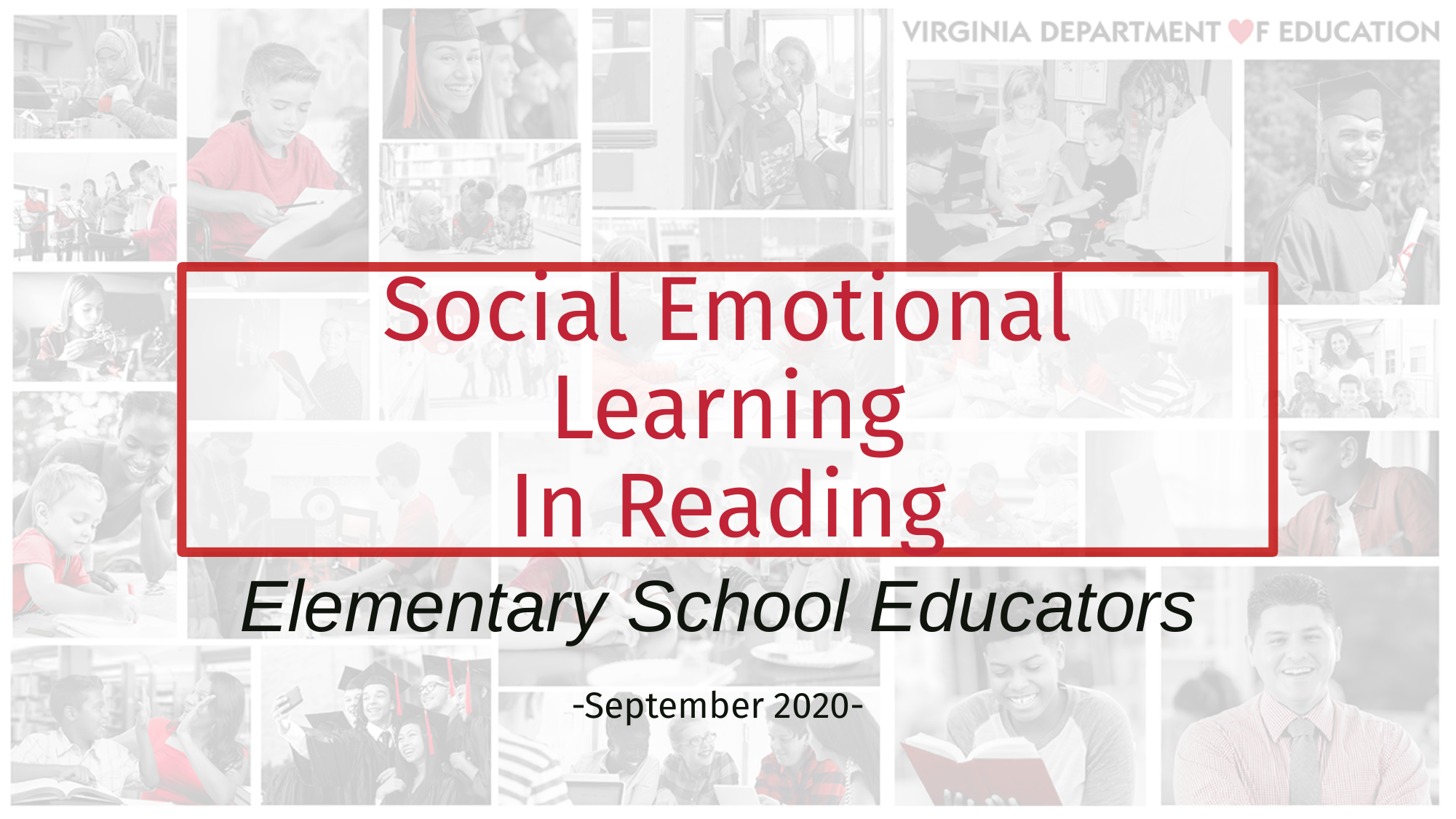

# Social Emotional Learning
In Reading
Elementary School Educators

-September 2020-